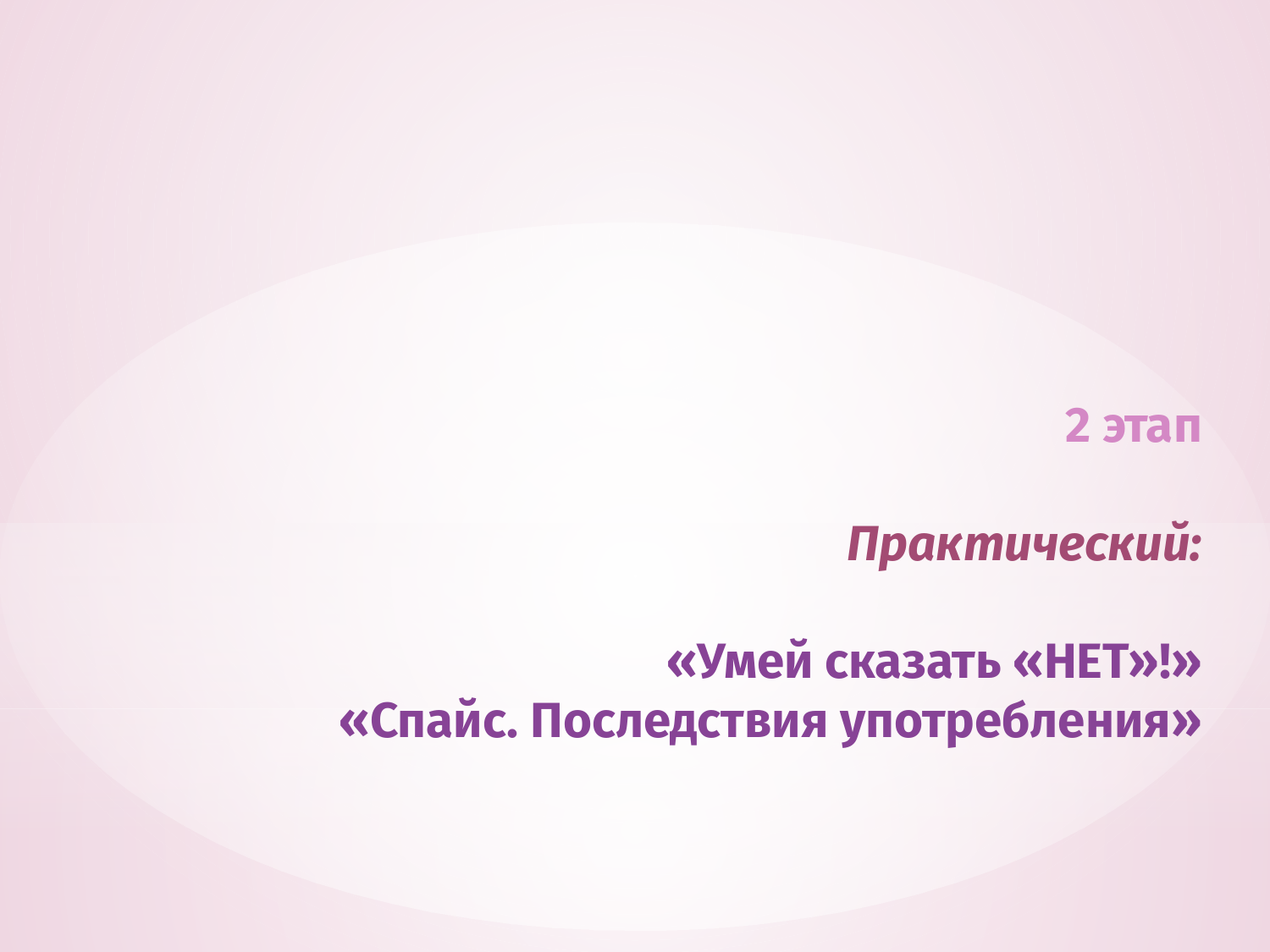

# 2 этап Практический: «Умей сказать «НЕТ»!» «Спайс. Последствия употребления»